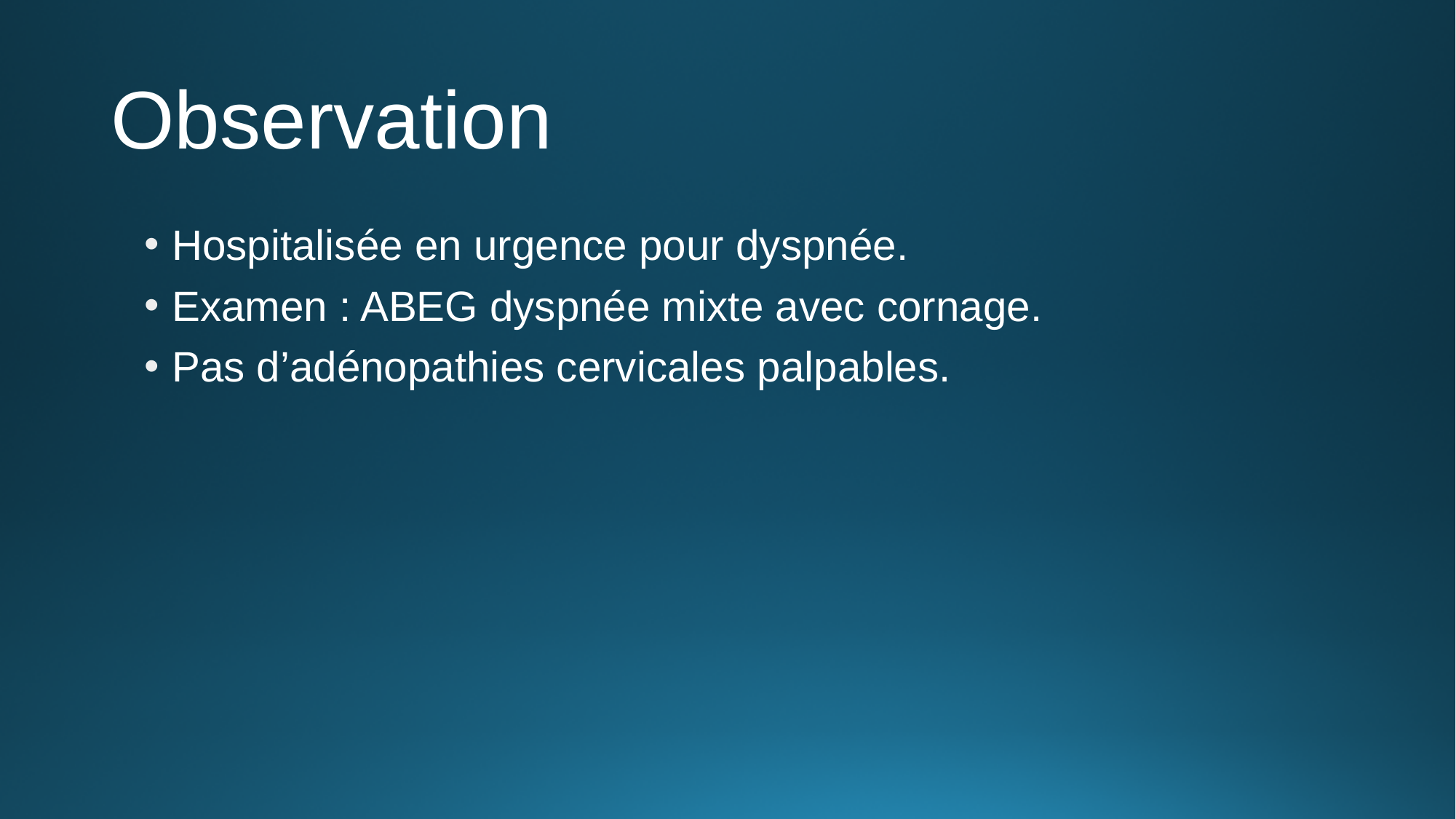

# Observation
Hospitalisée en urgence pour dyspnée.
Examen : ABEG dyspnée mixte avec cornage.
Pas d’adénopathies cervicales palpables.